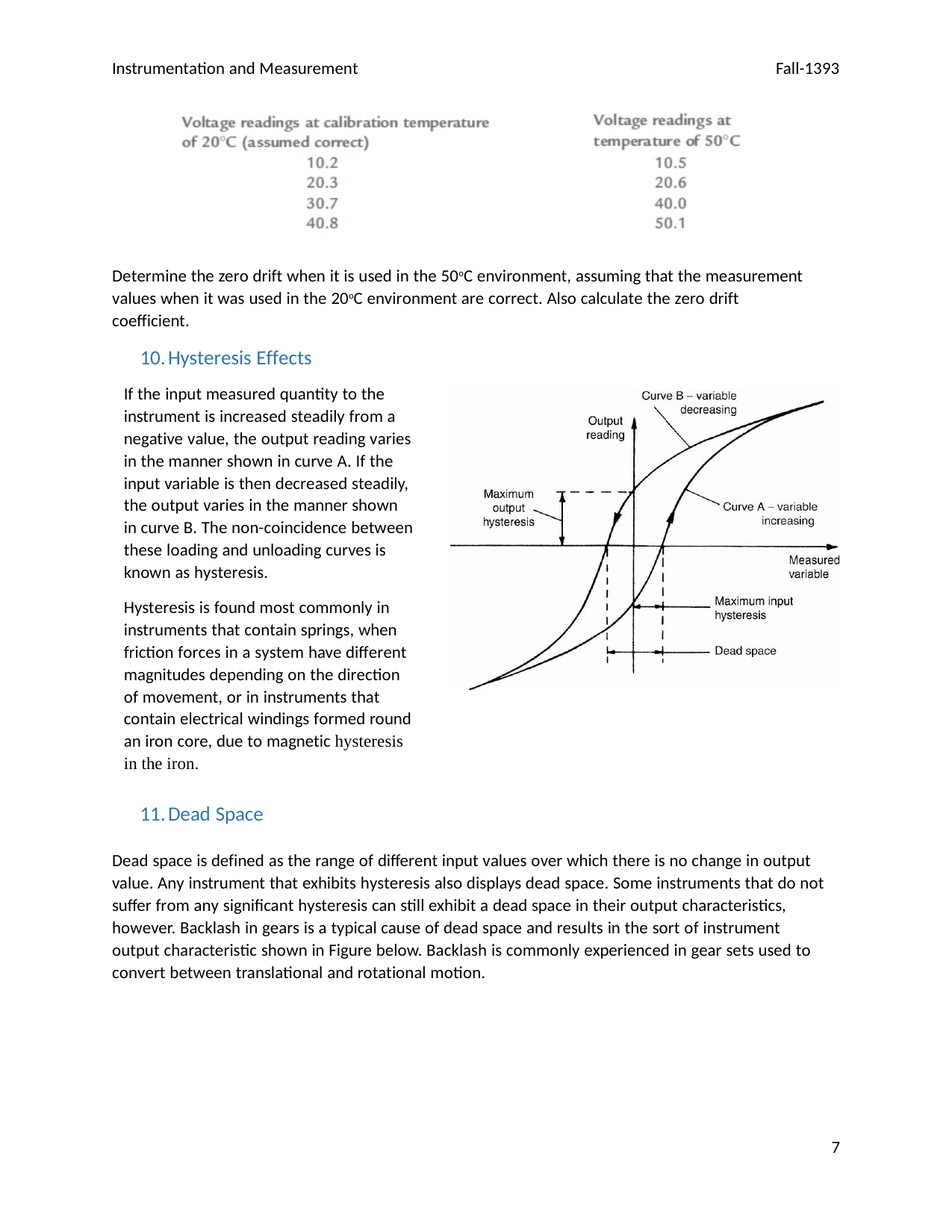

Instrumentation and Measurement
Fall-1393

Determine the zero drift when it is used in the 50oC environment, assuming that the measurement values when it was used in the 20oC environment are correct. Also calculate the zero drift coefficient.
Hysteresis Effects
If the input measured quantity to the instrument is increased steadily from a negative value, the output reading varies in the manner shown in curve A. If the input variable is then decreased steadily, the output varies in the manner shown in curve B. The non-coincidence between these loading and unloading curves is known as hysteresis.
Hysteresis is found most commonly in instruments that contain springs, when friction forces in a system have different magnitudes depending on the direction of movement, or in instruments that contain electrical windings formed round an iron core, due to magnetic hysteresis in the iron.

Dead Space

Dead space is defined as the range of different input values over which there is no change in output value. Any instrument that exhibits hysteresis also displays dead space. Some instruments that do not suffer from any significant hysteresis can still exhibit a dead space in their output characteristics, however. Backlash in gears is a typical cause of dead space and results in the sort of instrument output characteristic shown in Figure below. Backlash is commonly experienced in gear sets used to convert between translational and rotational motion.

7